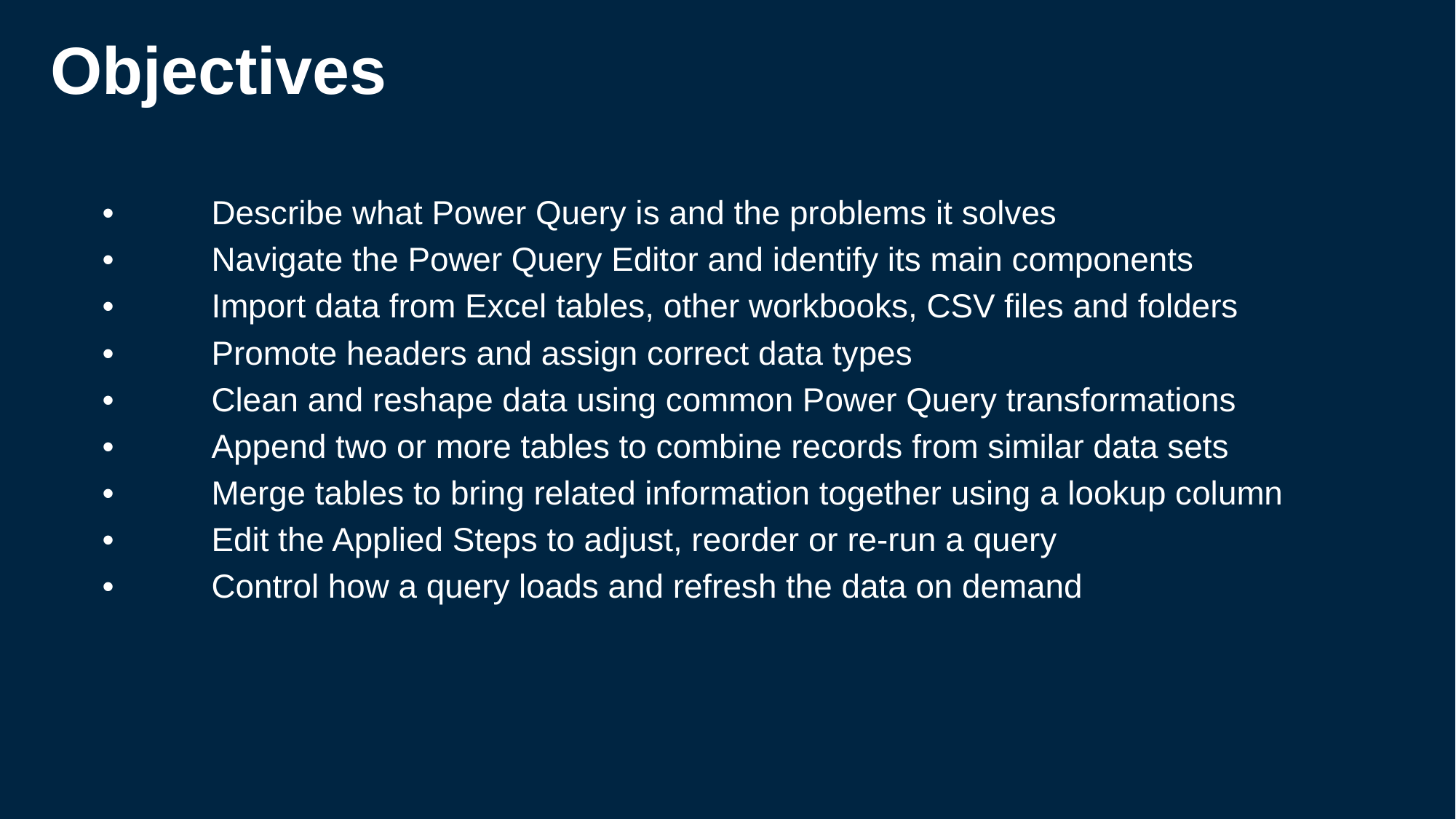

# Objectives
•	Describe what Power Query is and the problems it solves
•	Navigate the Power Query Editor and identify its main components
•	Import data from Excel tables, other workbooks, CSV files and folders
•	Promote headers and assign correct data types
•	Clean and reshape data using common Power Query transformations
•	Append two or more tables to combine records from similar data sets
•	Merge tables to bring related information together using a lookup column
•	Edit the Applied Steps to adjust, reorder or re-run a query
•	Control how a query loads and refresh the data on demand